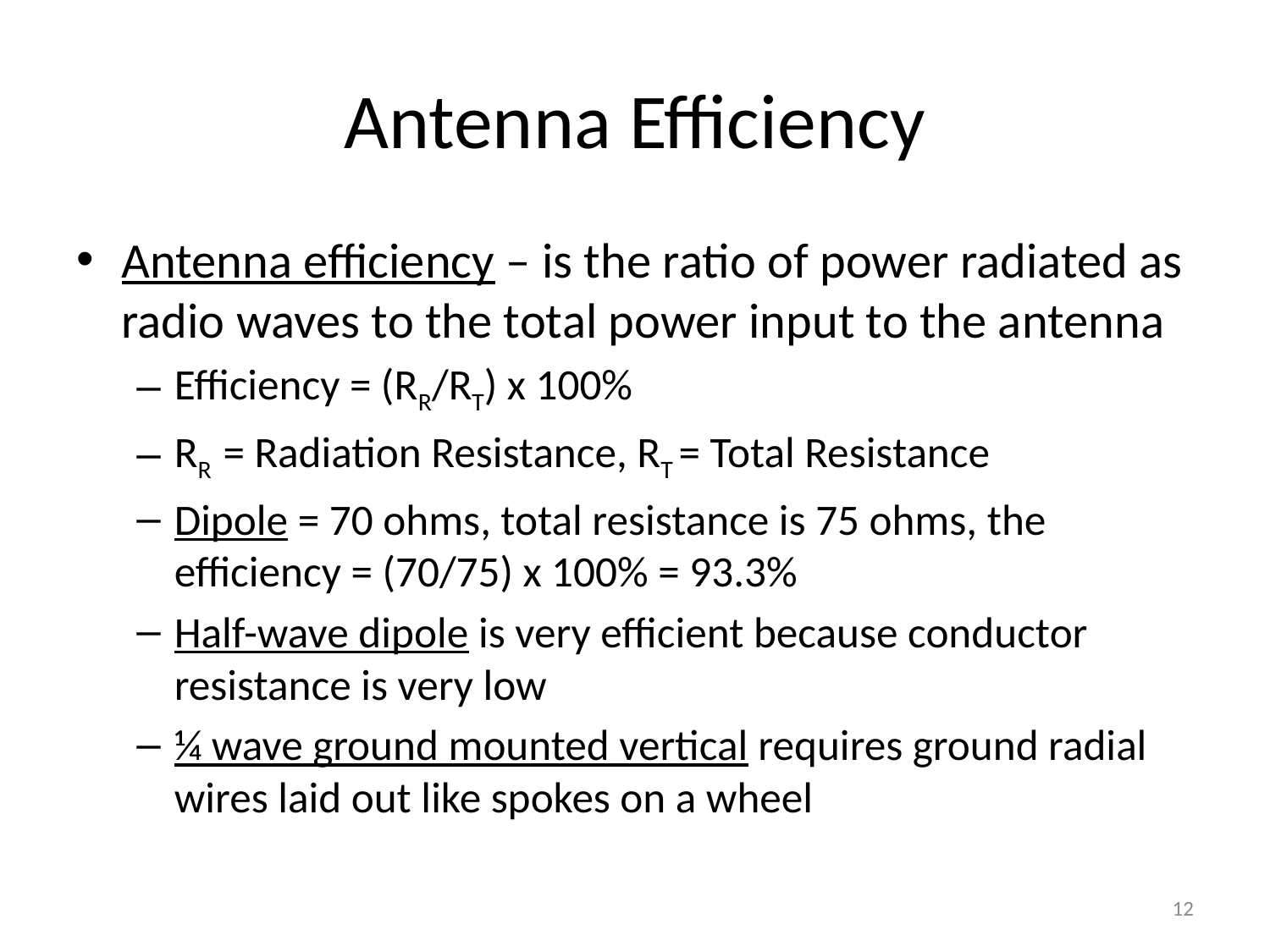

# Antenna Efficiency
Antenna efficiency – is the ratio of power radiated as radio waves to the total power input to the antenna
Efficiency = (RR/RT) x 100%
RR  = Radiation Resistance, RT = Total Resistance
Dipole = 70 ohms, total resistance is 75 ohms, the efficiency = (70/75) x 100% = 93.3%
Half-wave dipole is very efficient because conductor resistance is very low
¼ wave ground mounted vertical requires ground radial wires laid out like spokes on a wheel
12